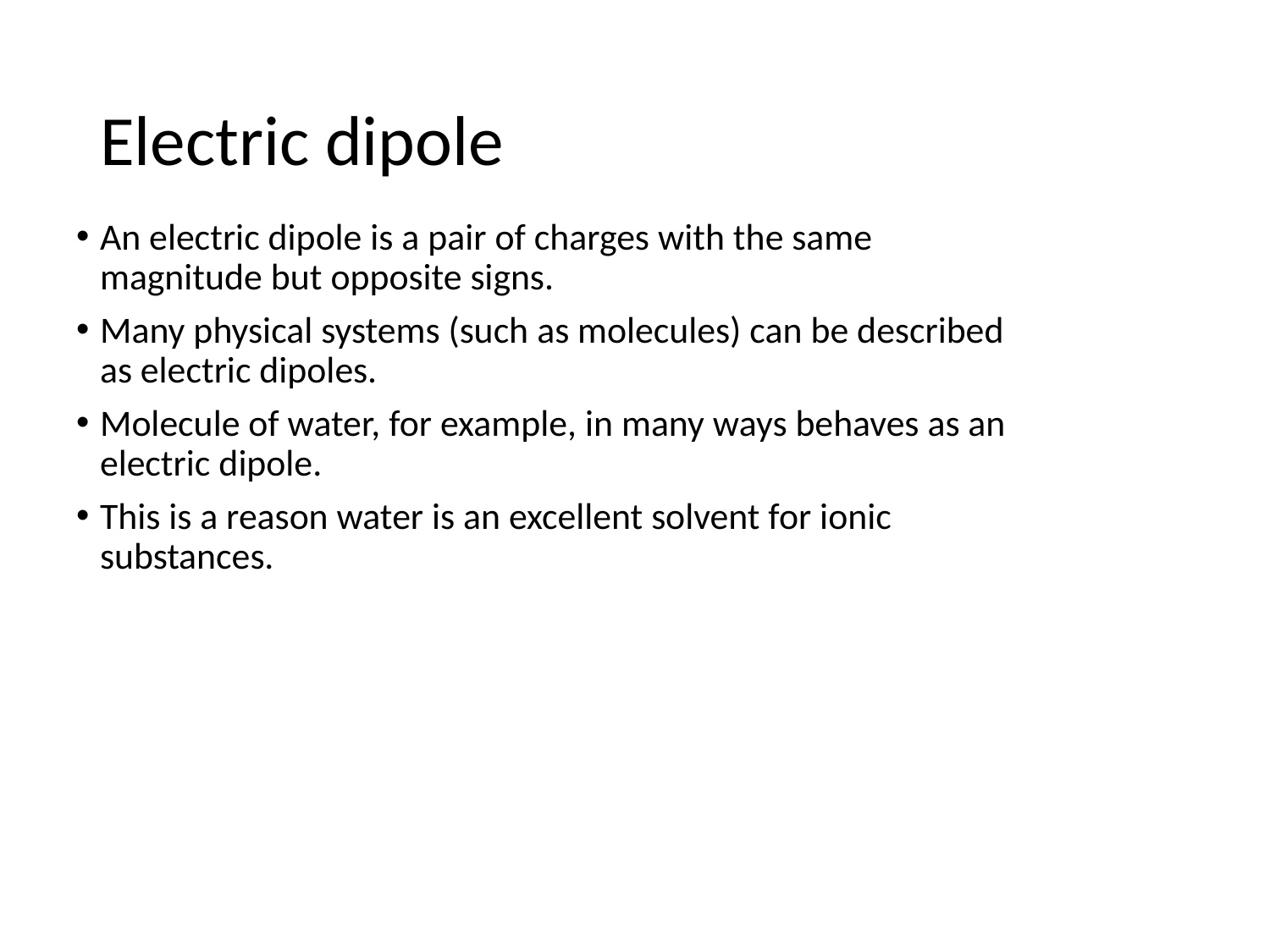

# Electric dipole
An electric dipole is a pair of charges with the same magnitude but opposite signs.
Many physical systems (such as molecules) can be described as electric dipoles.
Molecule of water, for example, in many ways behaves as an electric dipole.
This is a reason water is an excellent solvent for ionic substances.